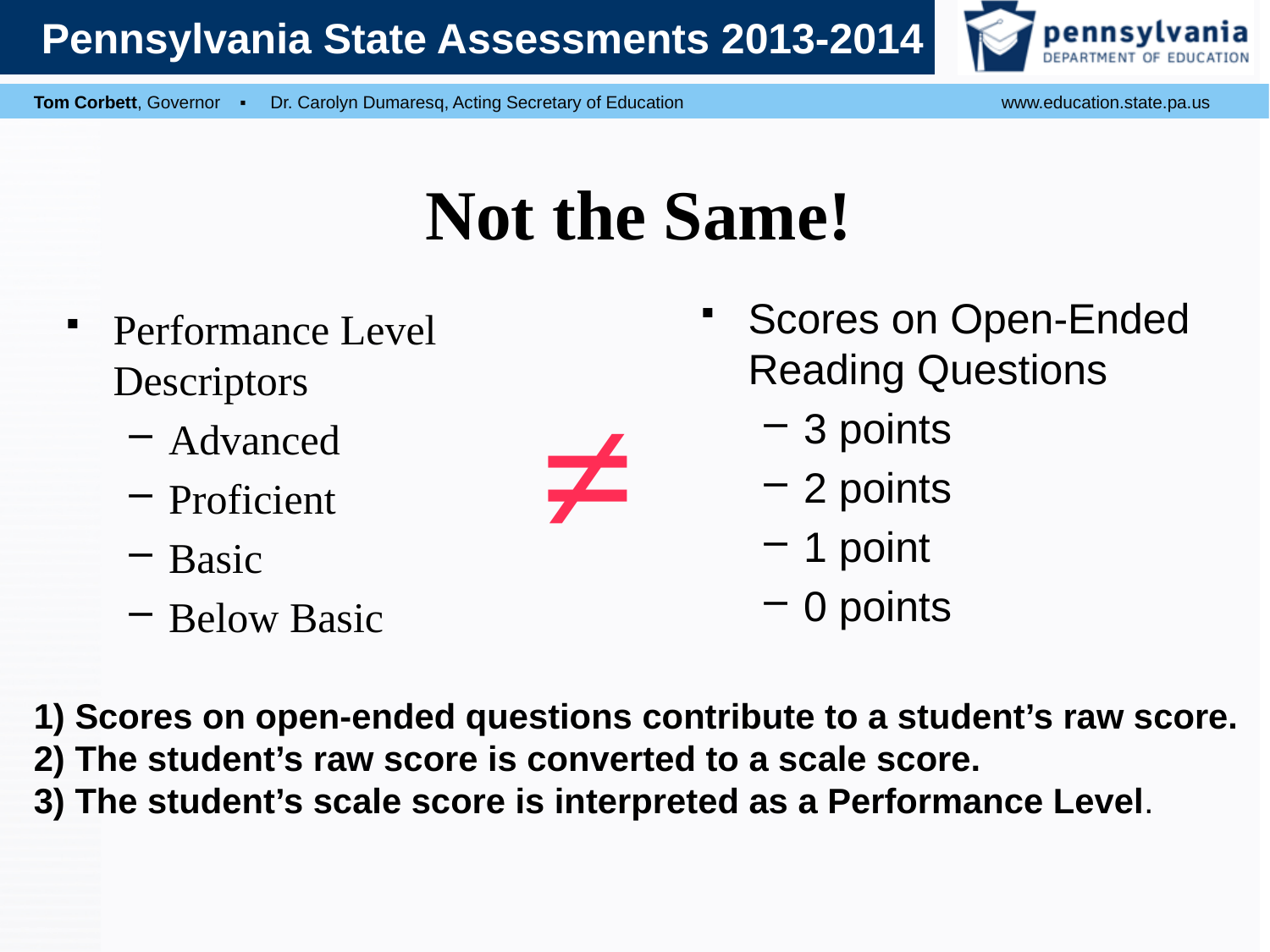

# Not the Same!
Scores on Open-Ended Reading Questions
3 points
2 points
1 point
0 points
Performance Level Descriptors
Advanced
Proficient
Basic
Below Basic

≠
1) Scores on open-ended questions contribute to a student’s raw score.
2) The student’s raw score is converted to a scale score.
3) The student’s scale score is interpreted as a Performance Level.